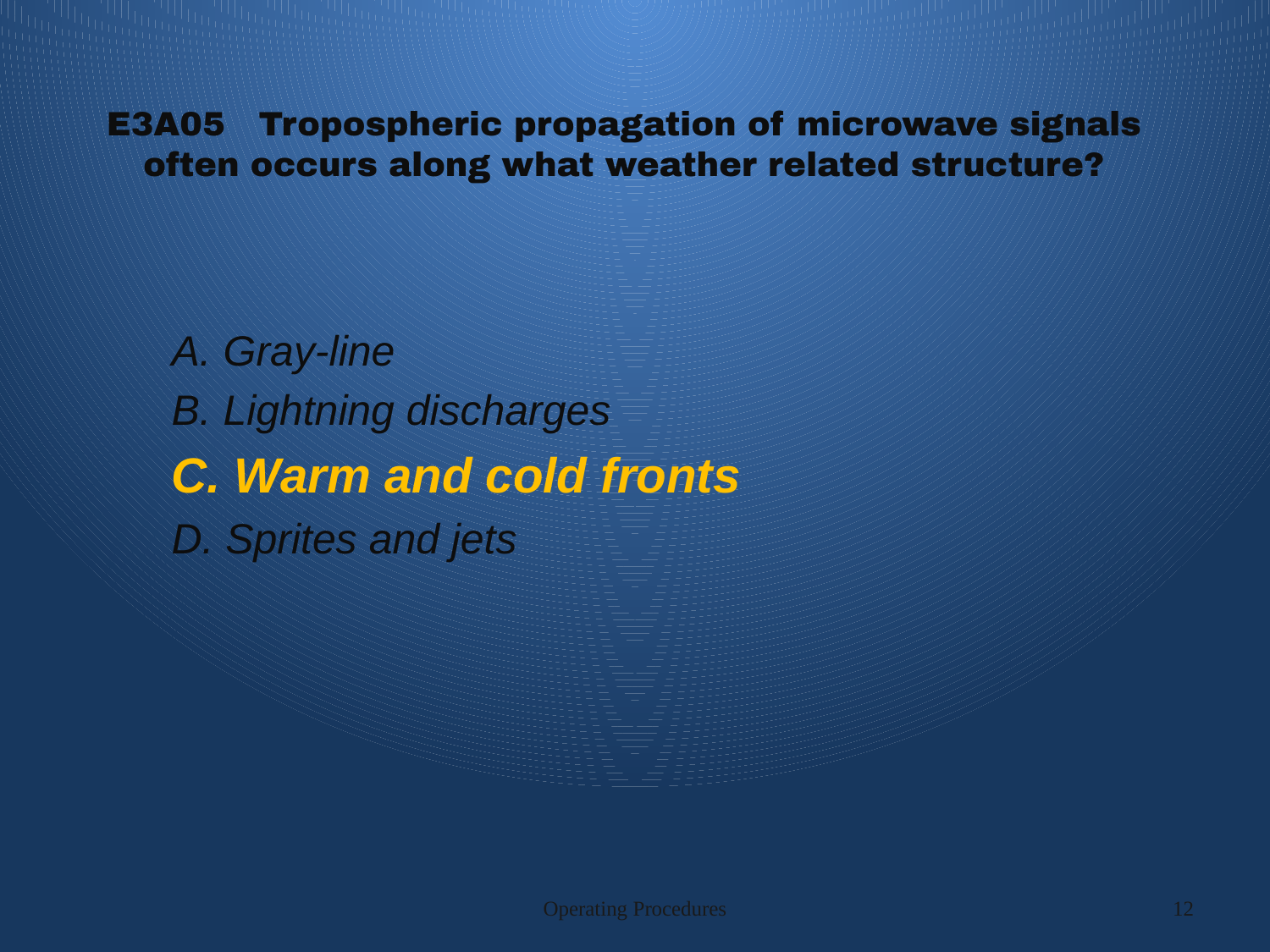

# E3A05   Tropospheric propagation of microwave signals often occurs along what weather related structure?
A. Gray-line
B. Lightning discharges
C. Warm and cold fronts
D. Sprites and jets
Operating Procedures
12